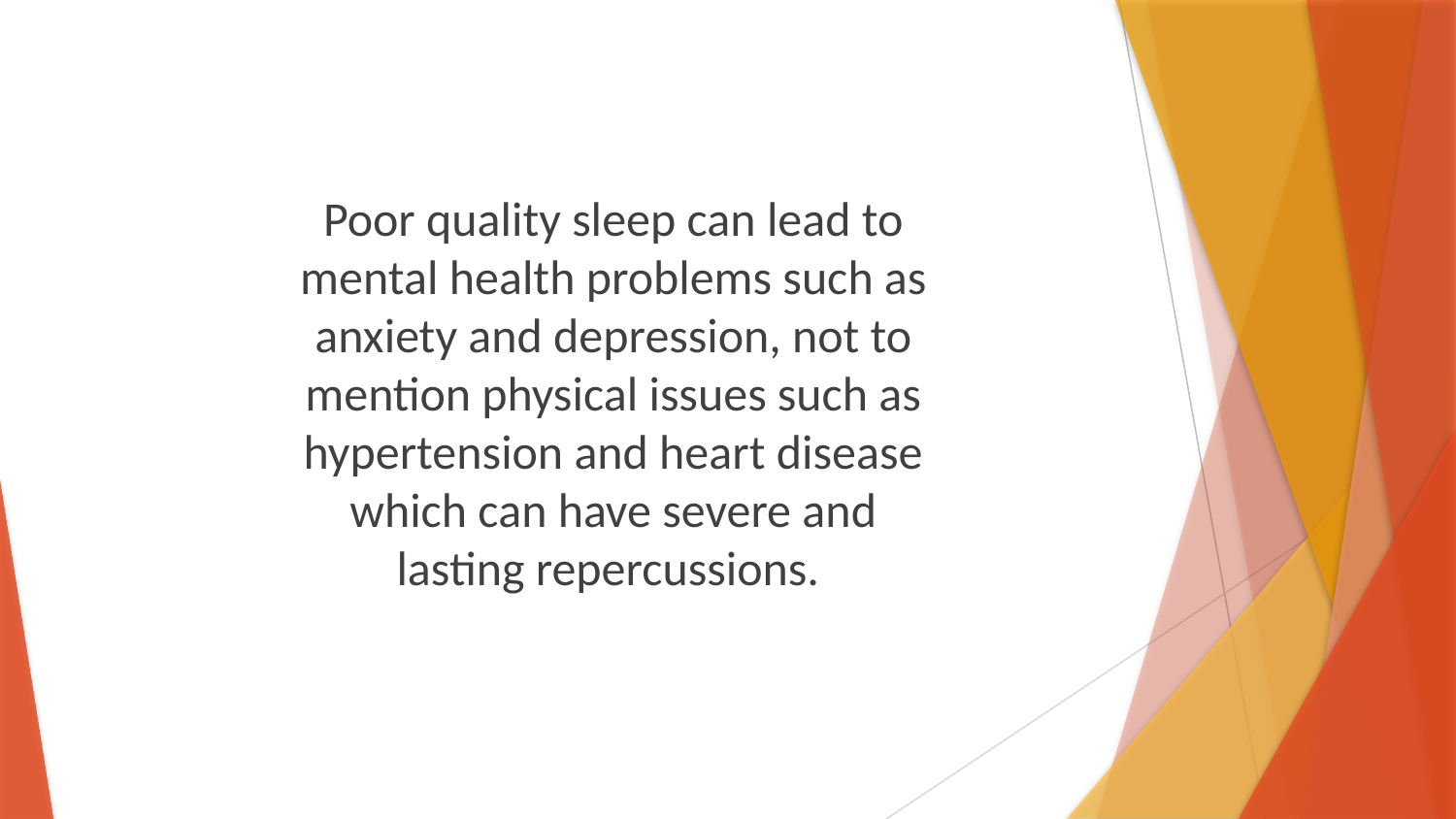

Poor quality sleep can lead to mental health problems such as anxiety and depression, not to mention physical issues such as hypertension and heart disease which can have severe and lasting repercussions.